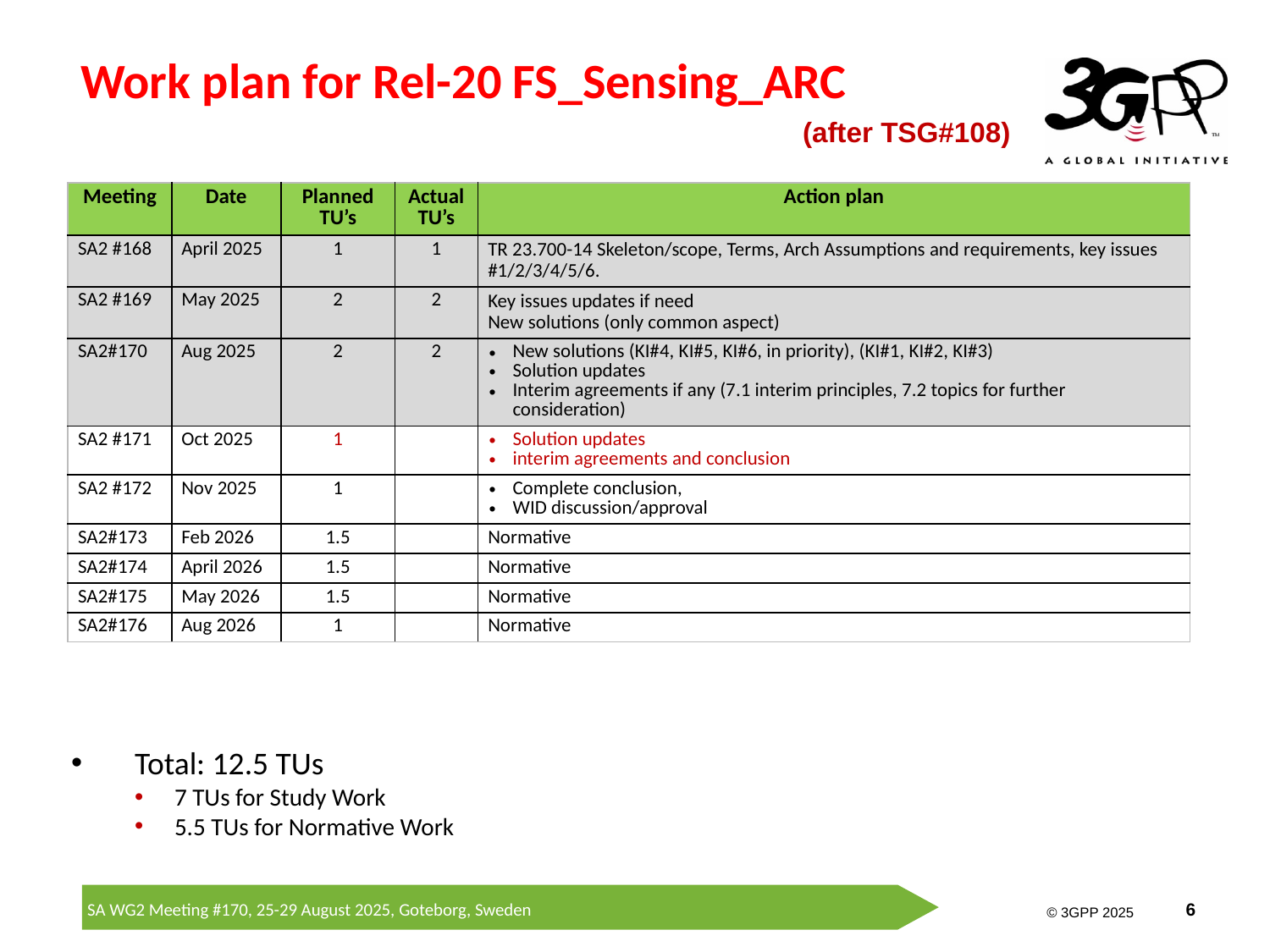

# Work plan for Rel-20 FS_Sensing_ARC
(after TSG#108)
| Meeting | Date | Planned TU’s | Actual TU’s | Action plan |
| --- | --- | --- | --- | --- |
| SA2 #168 | April 2025 | 1 | 1 | TR 23.700-14 Skeleton/scope, Terms, Arch Assumptions and requirements, key issues #1/2/3/4/5/6. |
| SA2 #169 | May 2025 | 2 | 2 | Key issues updates if need New solutions (only common aspect) |
| SA2#170 | Aug 2025 | 2 | 2 | New solutions (KI#4, KI#5, KI#6, in priority), (KI#1, KI#2, KI#3) Solution updates Interim agreements if any (7.1 interim principles, 7.2 topics for further consideration) |
| SA2 #171 | Oct 2025 | 1 |  | Solution updates interim agreements and conclusion |
| SA2 #172 | Nov 2025 | 1 |  | Complete conclusion, WID discussion/approval |
| SA2#173 | Feb 2026 | 1.5 |  | Normative |
| SA2#174 | April 2026 | 1.5 |  | Normative |
| SA2#175 | May 2026 | 1.5 |  | Normative |
| SA2#176 | Aug 2026 | 1 |  | Normative |
Total: 12.5 TUs
7 TUs for Study Work
5.5 TUs for Normative Work